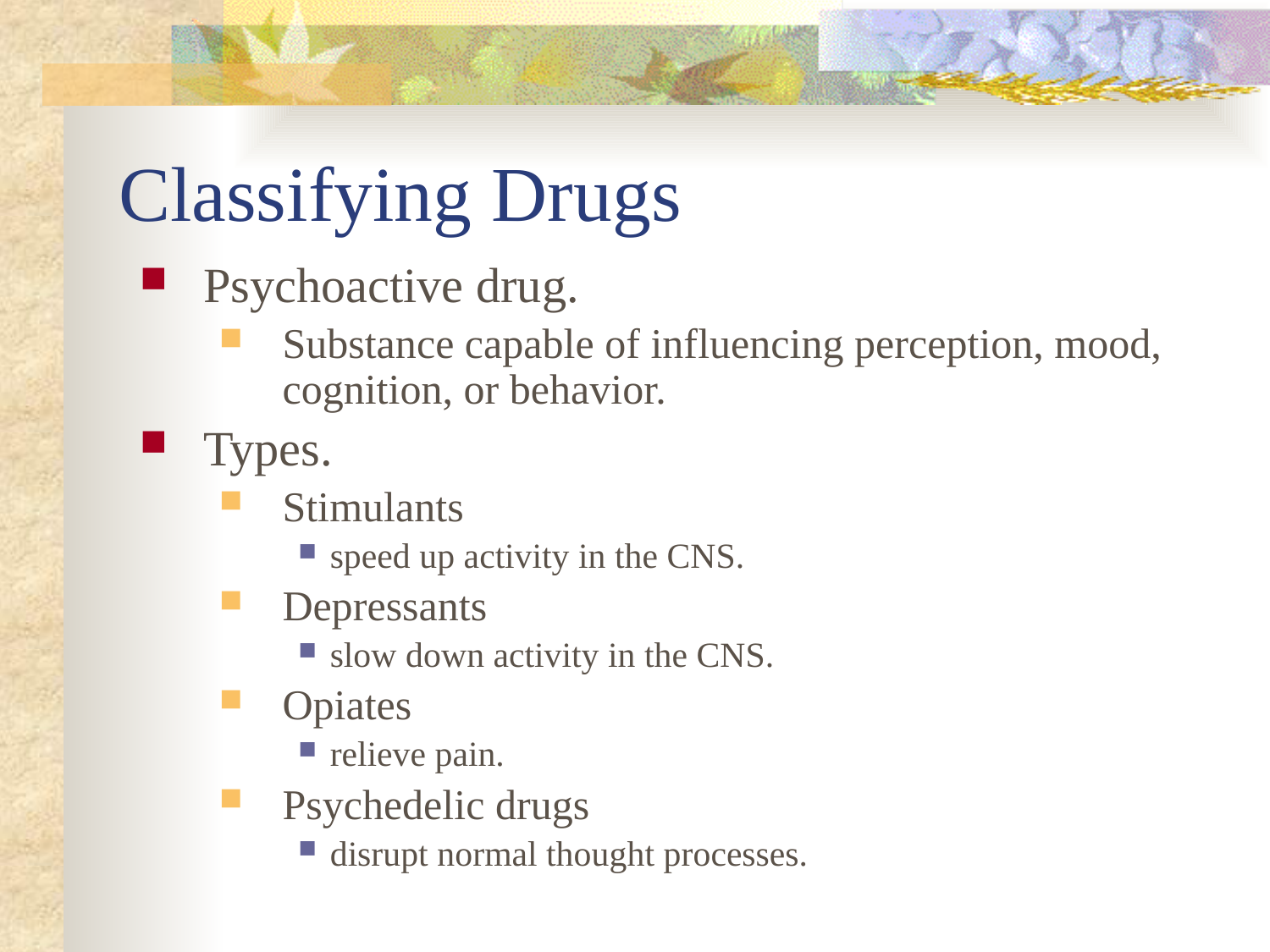

# Classifying Drugs
Psychoactive drug.
Substance capable of influencing perception, mood, cognition, or behavior.
Types.
Stimulants
speed up activity in the CNS.
Depressants
slow down activity in the CNS.
Opiates
relieve pain.
Psychedelic drugs
disrupt normal thought processes.